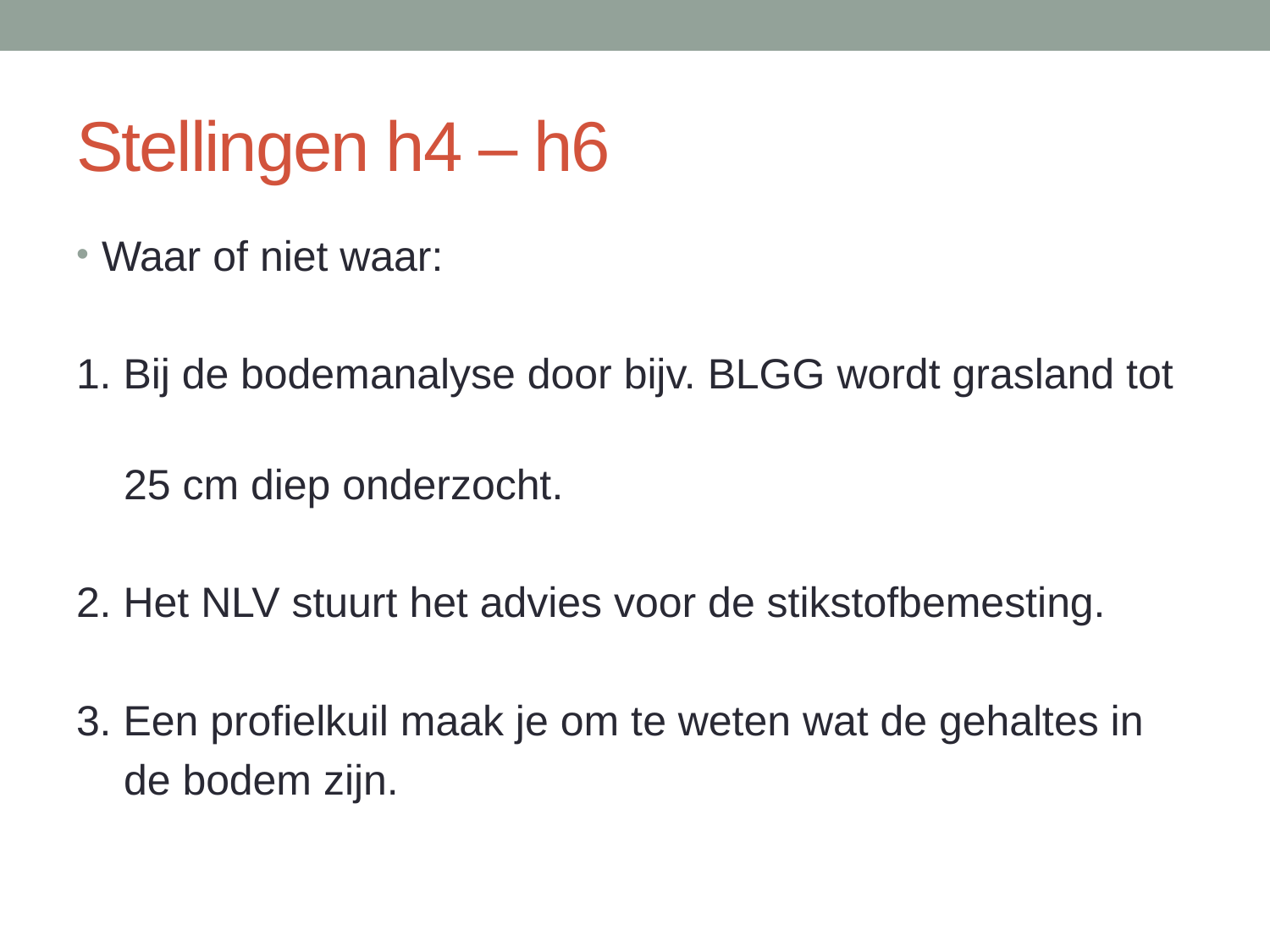

# Stellingen h4 – h6
Waar of niet waar:

1. Bij de bodemanalyse door bijv. BLGG wordt grasland tot
    25 cm diep onderzocht.

2. Het NLV stuurt het advies voor de stikstofbemesting.

3. Een profielkuil maak je om te weten wat de gehaltes in
    de bodem zijn.